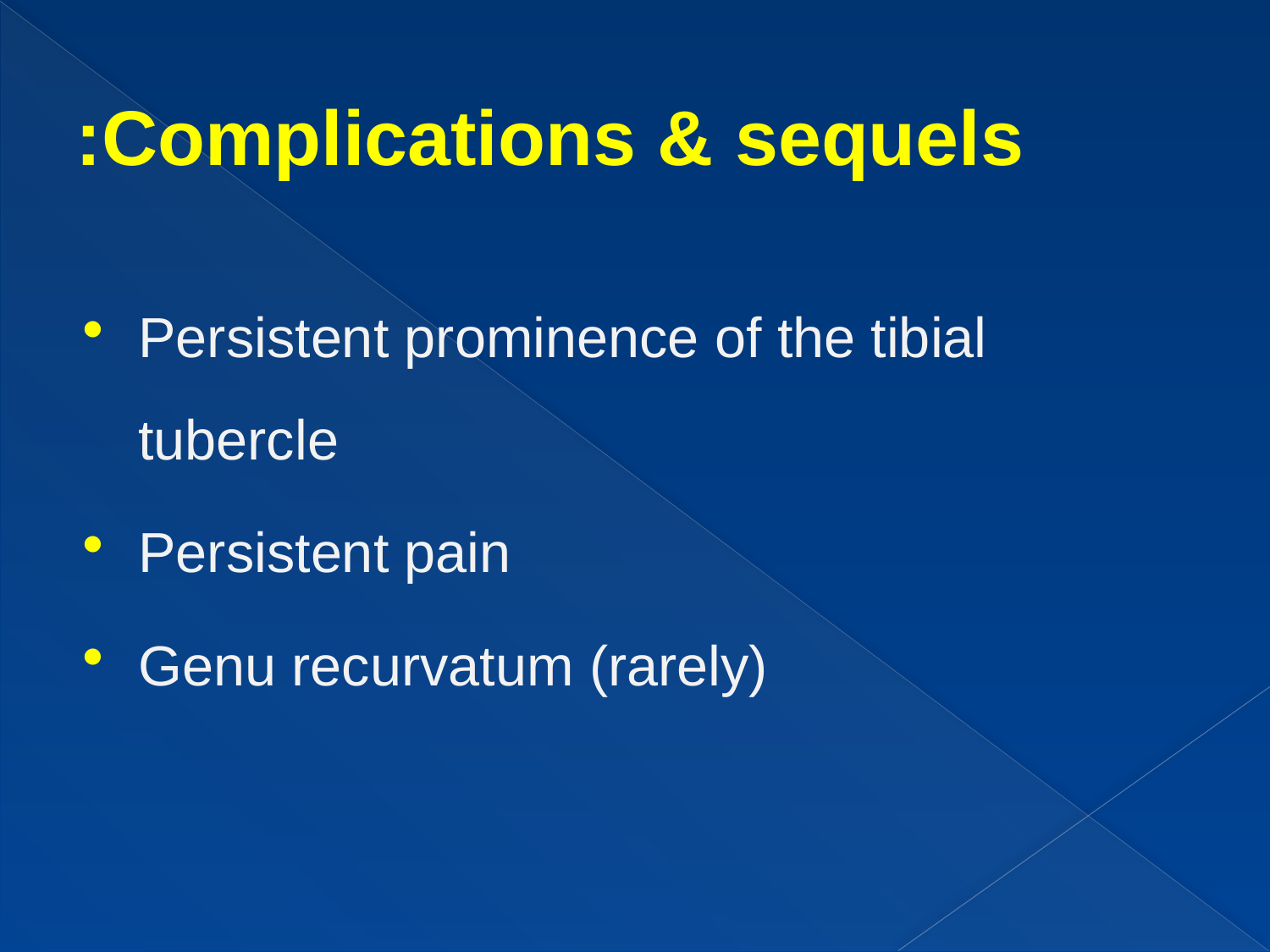

# Complications & sequels:
Persistent prominence of the tibial tubercle
Persistent pain
Genu recurvatum (rarely)